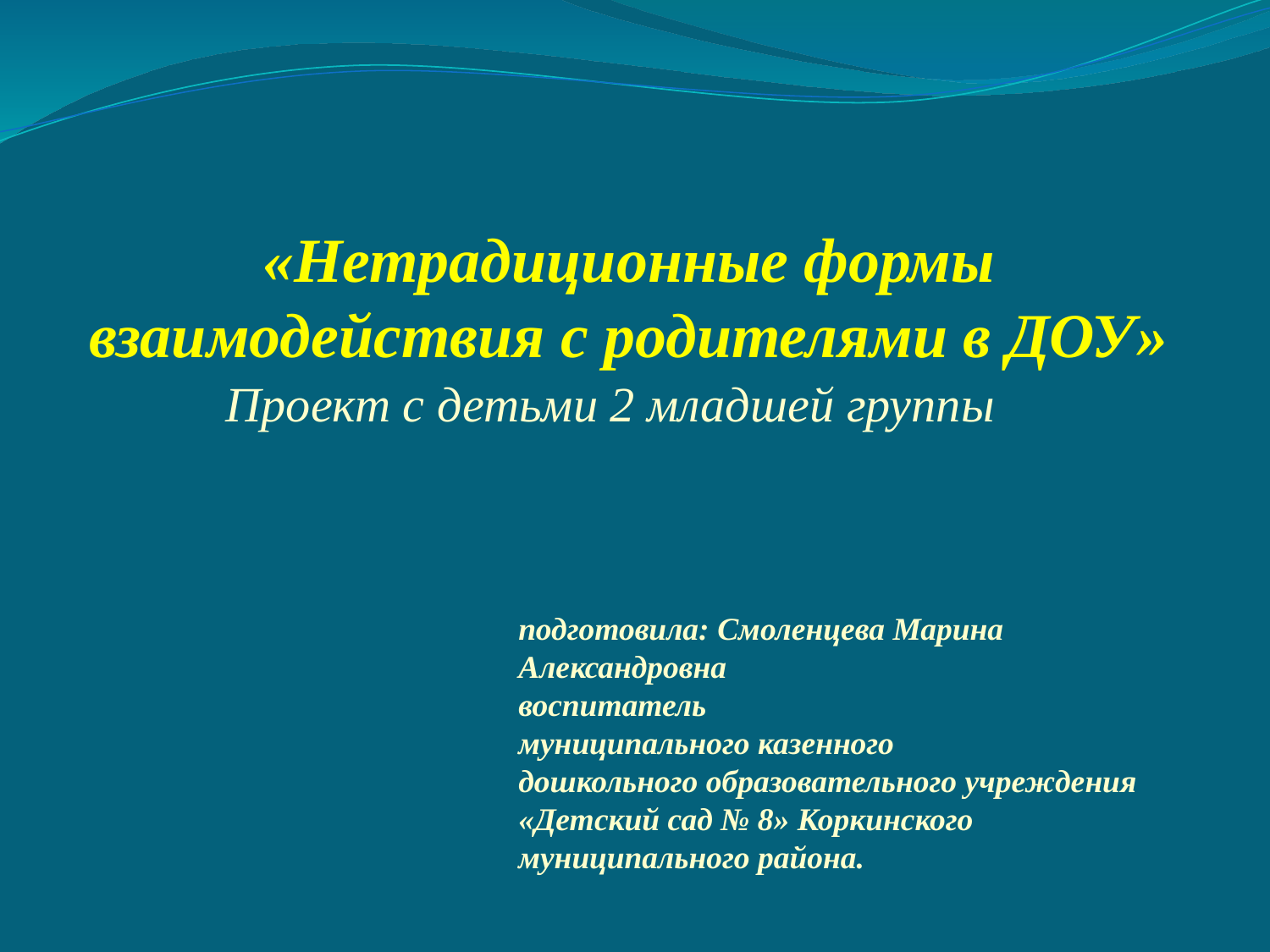

# «Нетрадиционные формы взаимодействия с родителями в ДОУ»
Проект с детьми 2 младшей группы
 
подготовила: Смоленцева Марина Александровна
воспитатель
муниципального казенного
дошкольного образовательного учреждения
«Детский сад № 8» Коркинского муниципального района.